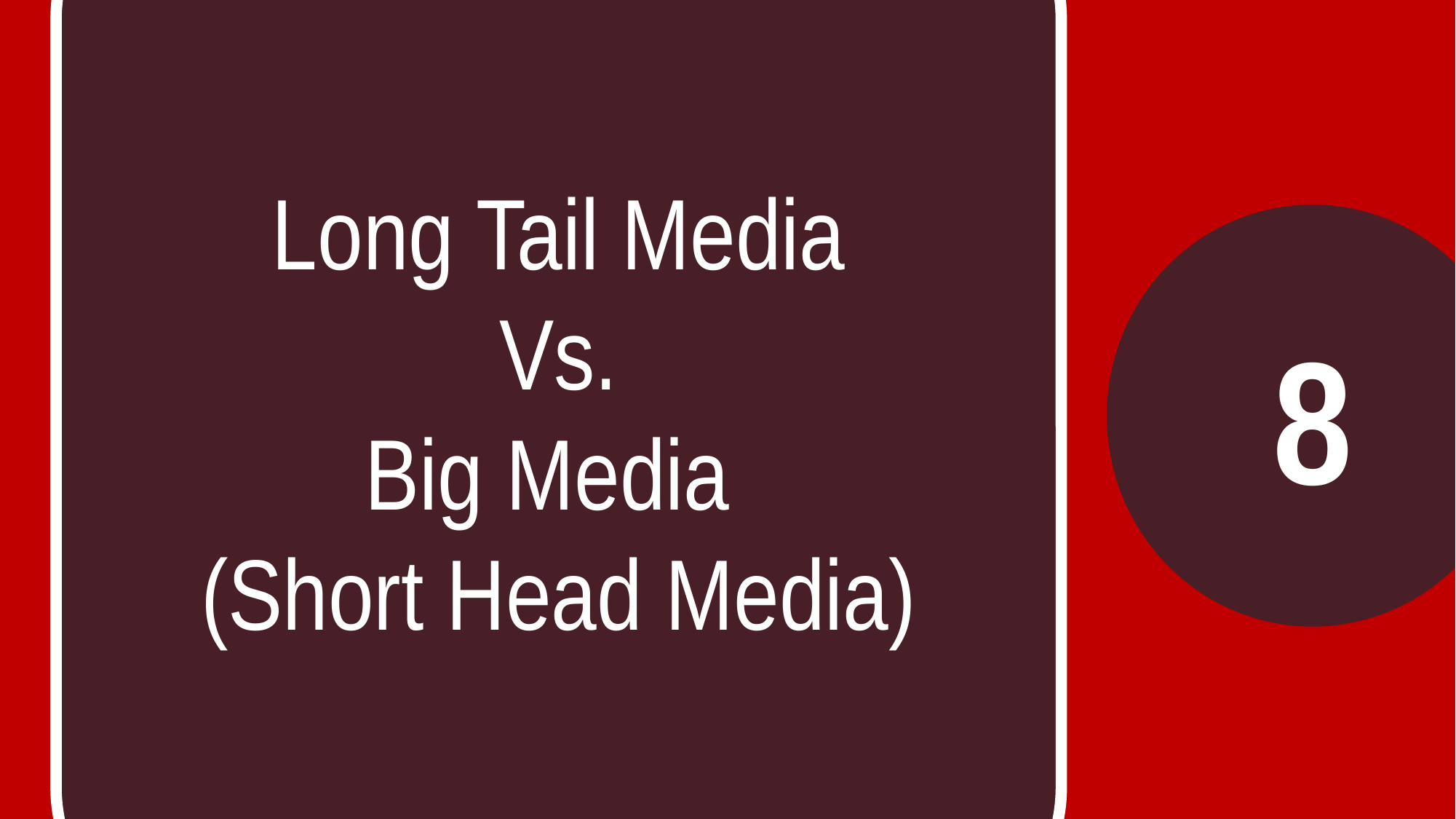

Long Tail Media
Vs.
Big Media
(Short Head Media)

8